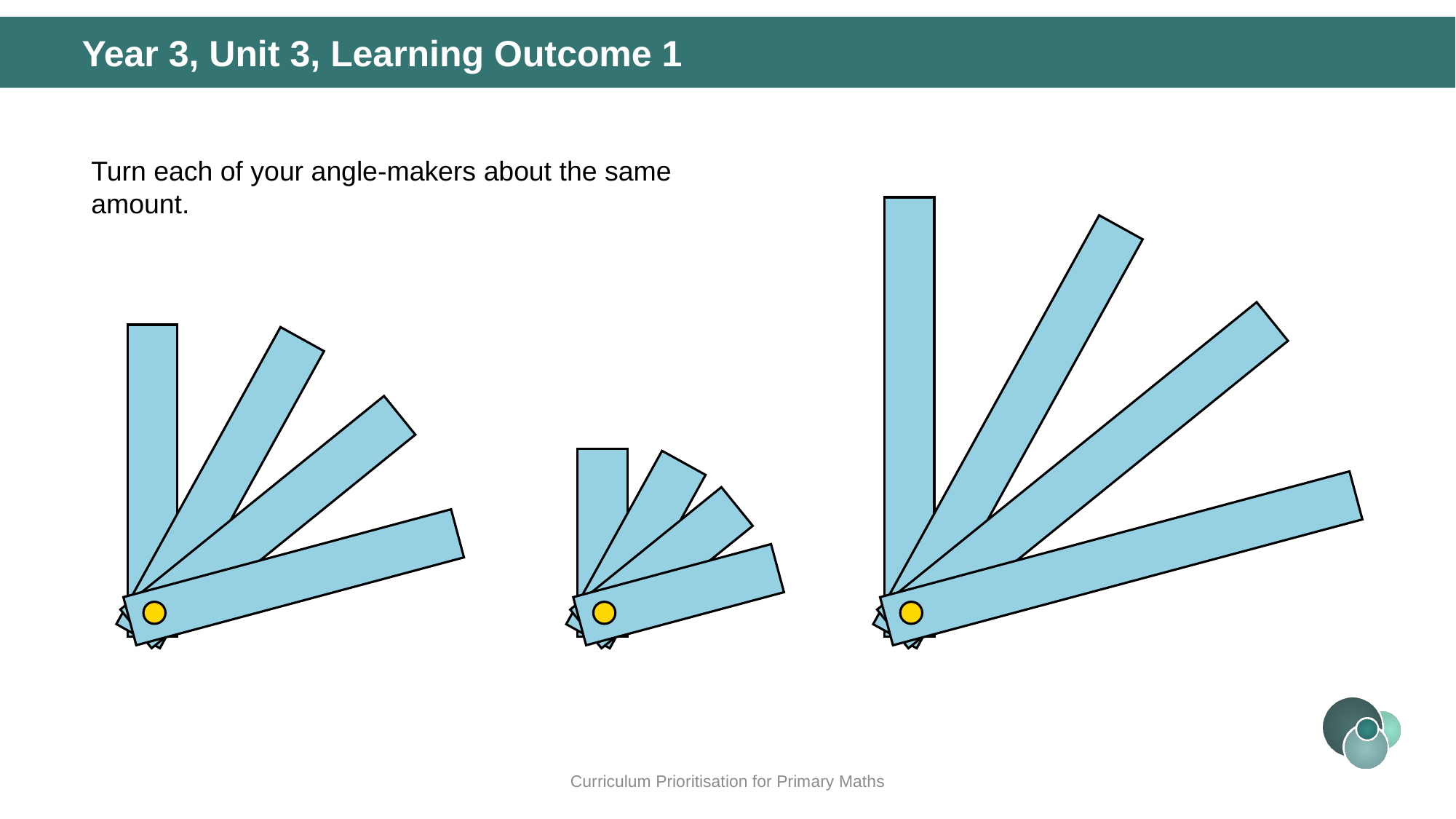

Year 3, Unit 3, Learning Outcome 1
Turn each of your angle-makers about the same amount.

Curriculum Prioritisation for Primary Maths